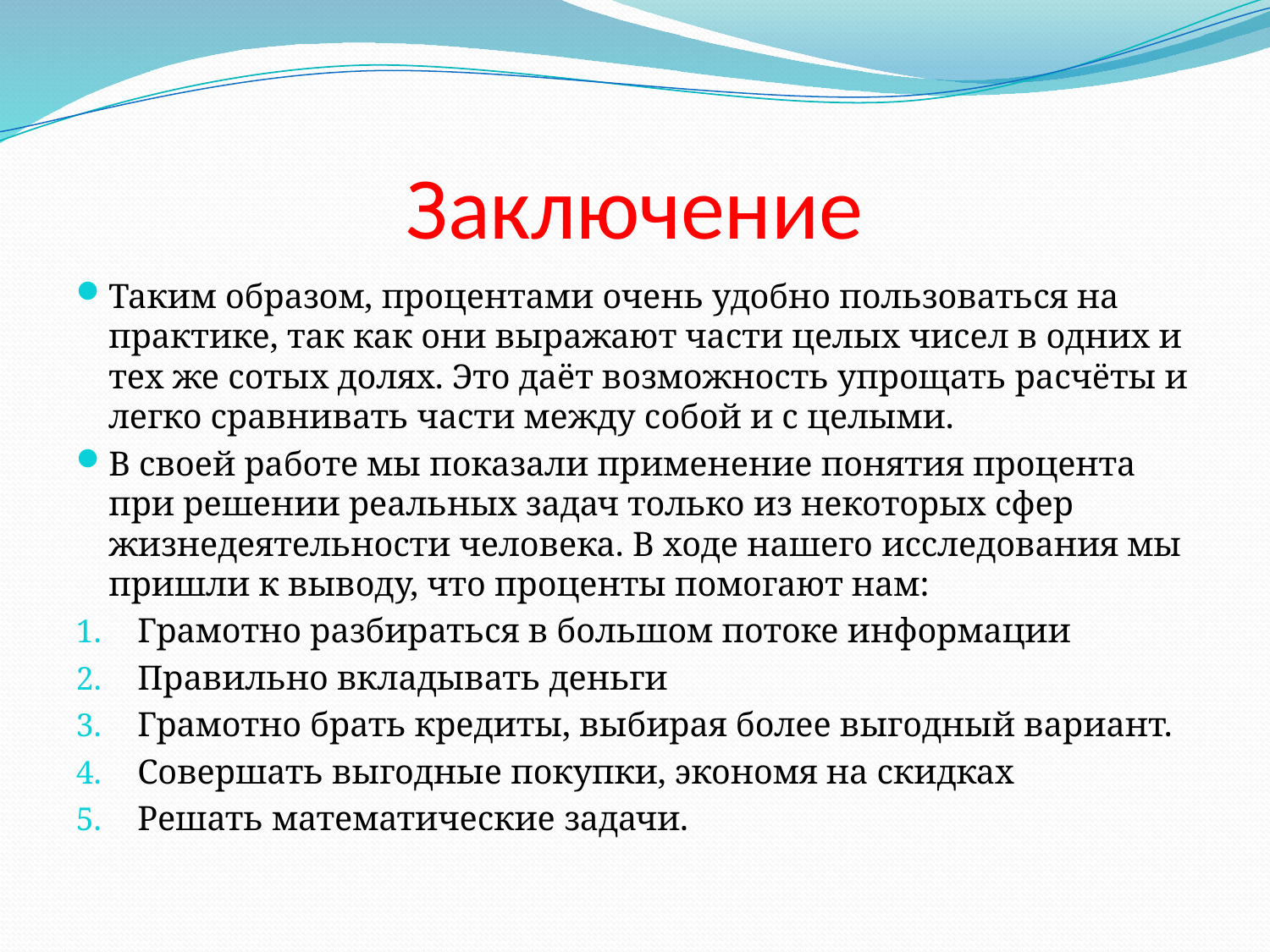

# Заключение
Таким образом, процентами очень удобно пользоваться на практике, так как они выражают части целых чисел в одних и тех же сотых долях. Это даёт возможность упрощать расчёты и легко сравнивать части между собой и с целыми.
В своей работе мы показали применение понятия процента при решении реальных задач только из некоторых сфер жизнедеятельности человека. В ходе нашего исследования мы пришли к выводу, что проценты помогают нам:
Грамотно разбираться в большом потоке информации
Правильно вкладывать деньги
Грамотно брать кредиты, выбирая более выгодный вариант.
Совершать выгодные покупки, экономя на скидках
Решать математические задачи.